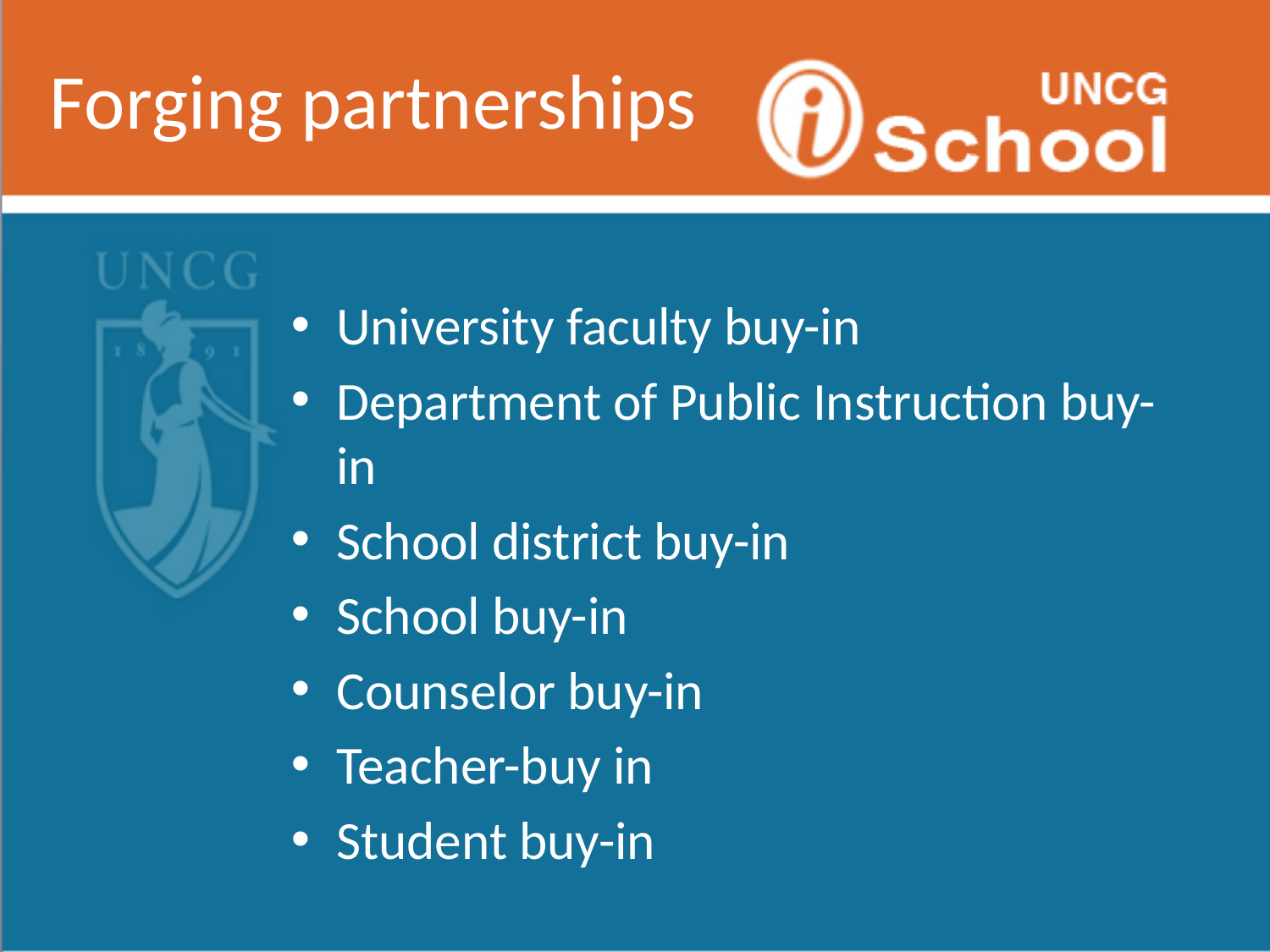

# Forging partnerships
University faculty buy-in
Department of Public Instruction buy-in
School district buy-in
School buy-in
Counselor buy-in
Teacher-buy in
Student buy-in